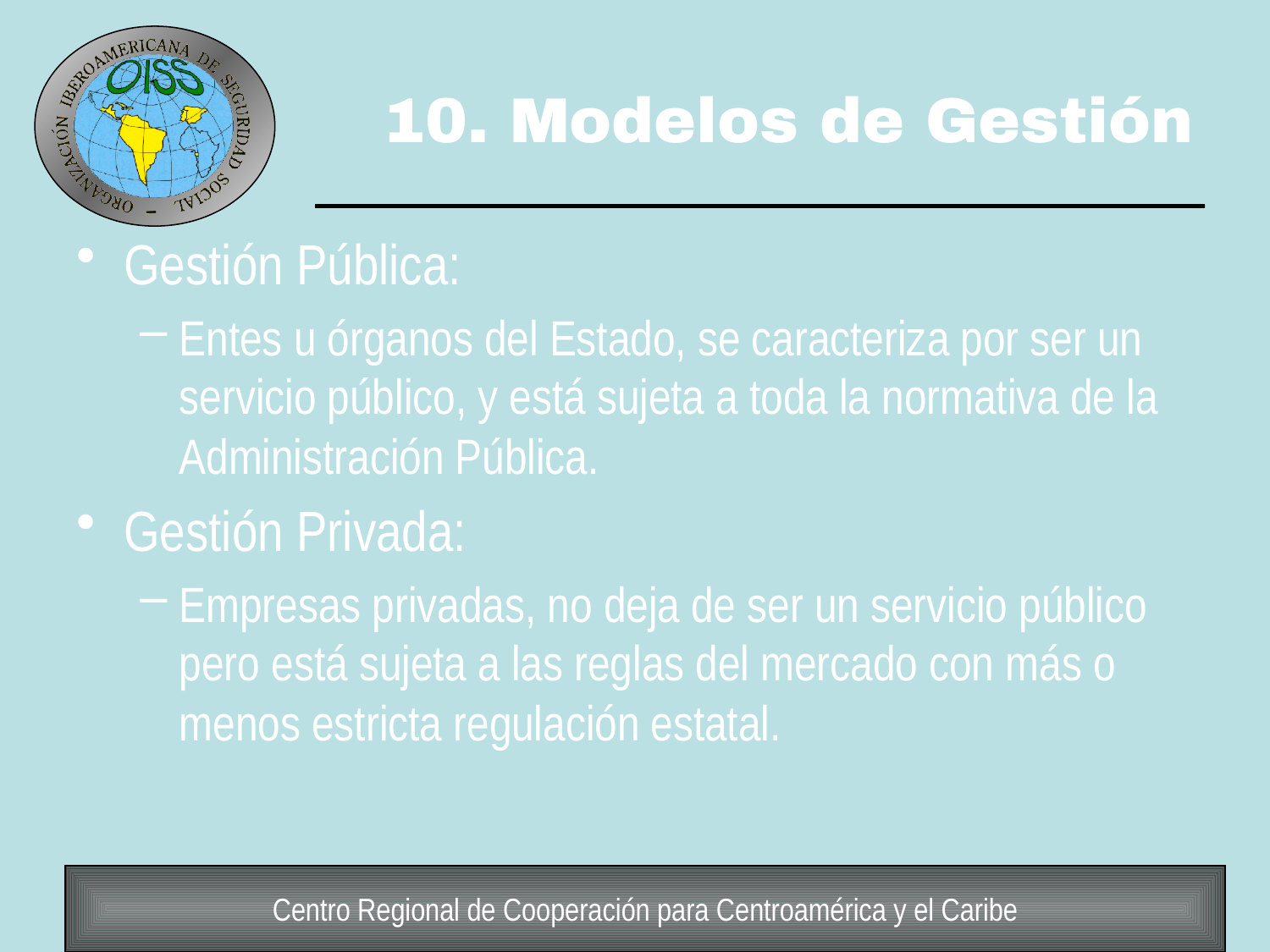

# 10. Modelos de Gestión
Gestión Pública:
Entes u órganos del Estado, se caracteriza por ser un servicio público, y está sujeta a toda la normativa de la Administración Pública.
Gestión Privada:
Empresas privadas, no deja de ser un servicio público pero está sujeta a las reglas del mercado con más o menos estricta regulación estatal.